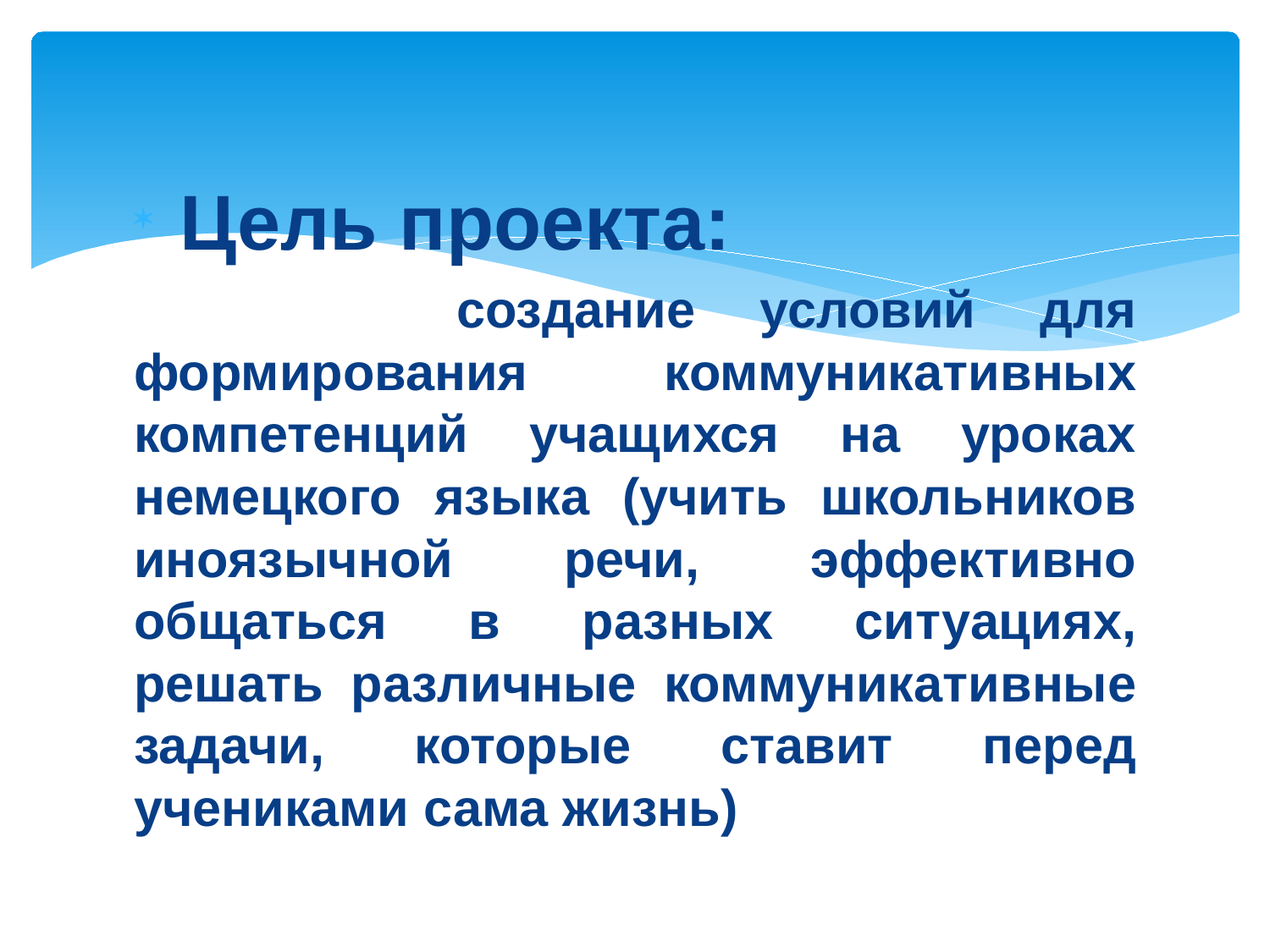

Цель проекта:
     создание условий для формирования коммуникативных компетенций учащихся на уроках немецкого языка (учить школьников иноязычной речи, эффективно общаться в разных ситуациях, решать различные коммуникативные задачи, которые ставит перед учениками сама жизнь)